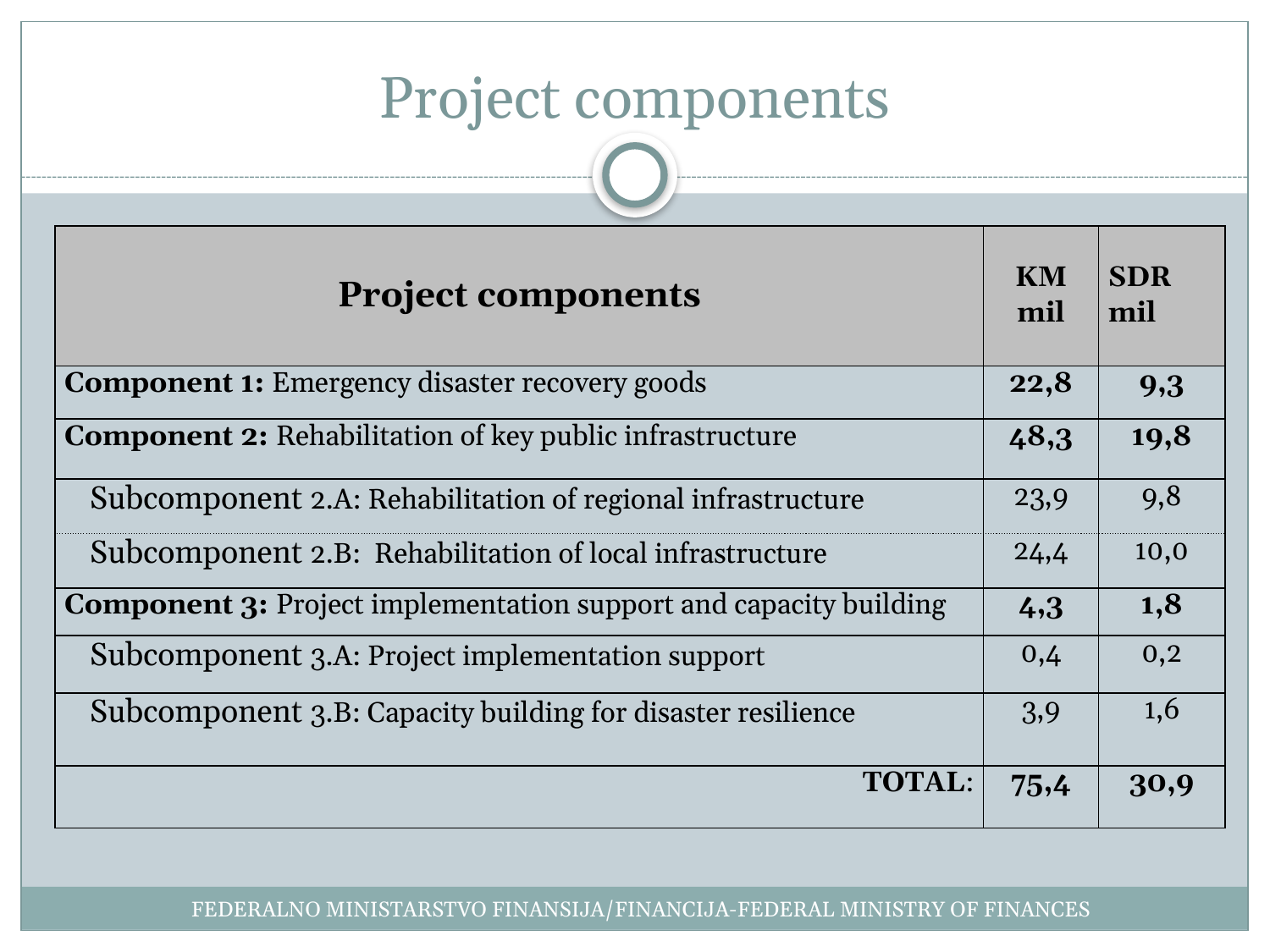

# Project components
| Project components | KM mil | SDR mil |
| --- | --- | --- |
| Component 1: Emergency disaster recovery goods | 22,8 | 9,3 |
| Component 2: Rehabilitation of key public infrastructure | 48,3 | 19,8 |
| Subcomponent 2.A: Rehabilitation of regional infrastructure | 23,9 | 9,8 |
| Subcomponent 2.B: Rehabilitation of local infrastructure | 24,4 | 10,0 |
| Component 3: Project implementation support and capacity building | 4,3 | 1,8 |
| Subcomponent 3.A: Project implementation support | 0,4 | 0,2 |
| Subcomponent 3.B: Capacity building for disaster resilience | 3,9 | 1,6 |
| TOTAL: | 75,4 | 30,9 |
FEDERALNO MINISTARSTVO FINANSIJA/FINANCIJA-FEDERAL MINISTRY OF FINANCES